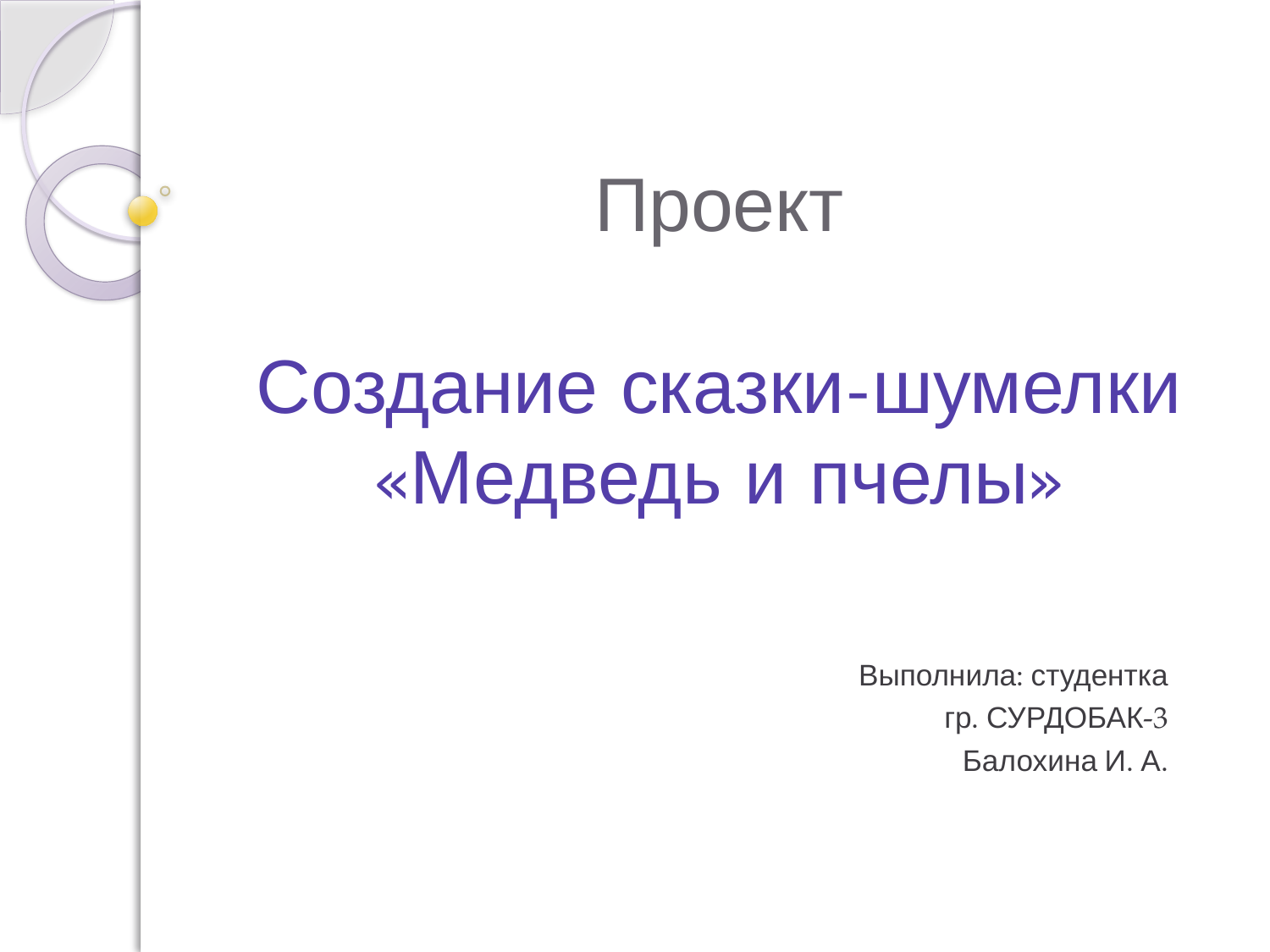

# Проект Создание сказки-шумелки «Медведь и пчелы»
Выполнила: студентка
гр. СУРДОБАК-3
Балохина И. А.